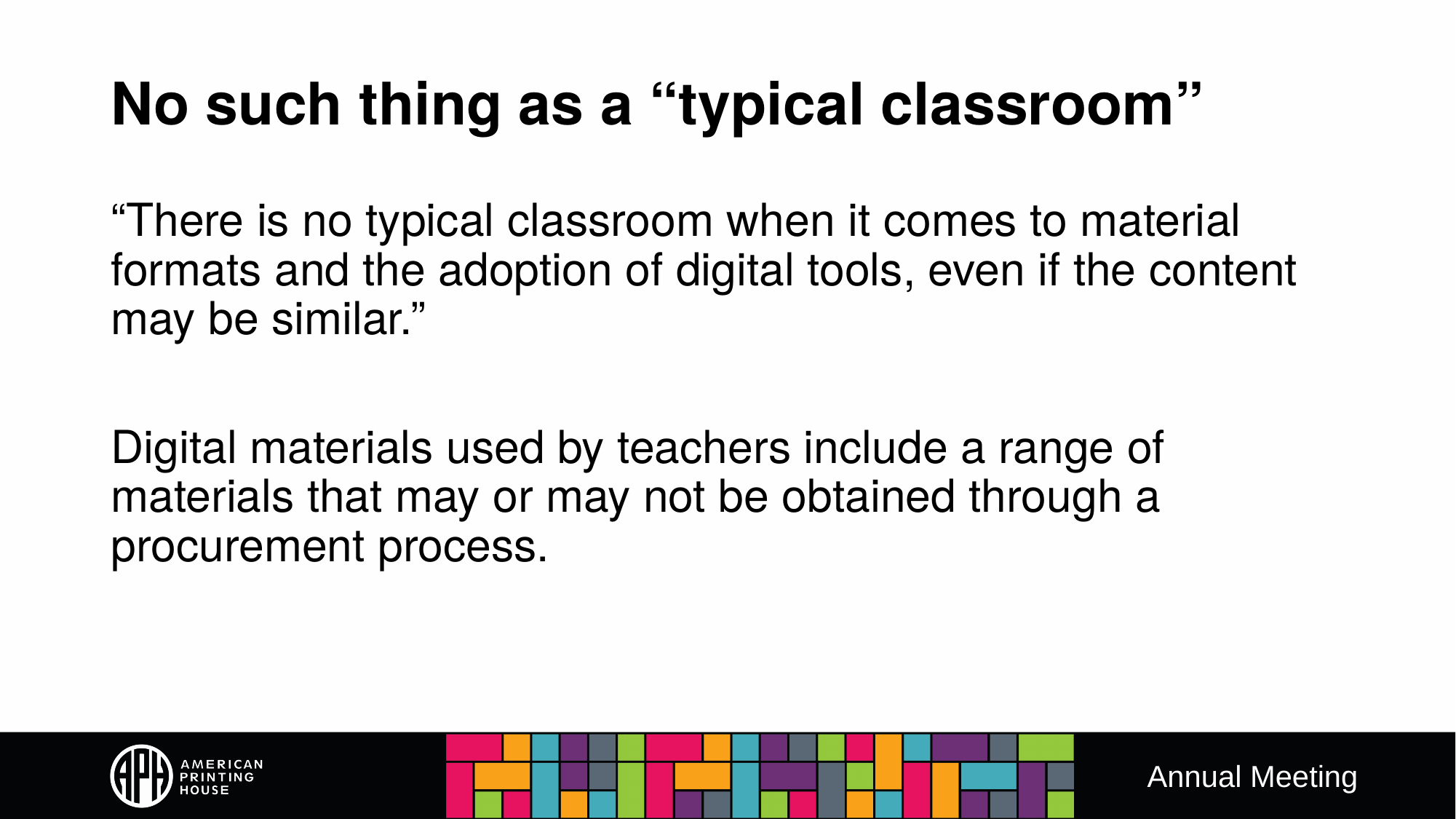

# No such thing as a “typical classroom”
“There is no typical classroom when it comes to material formats and the adoption of digital tools, even if the content may be similar.”

Digital materials used by teachers include a range of materials that may or may not be obtained through a procurement process.